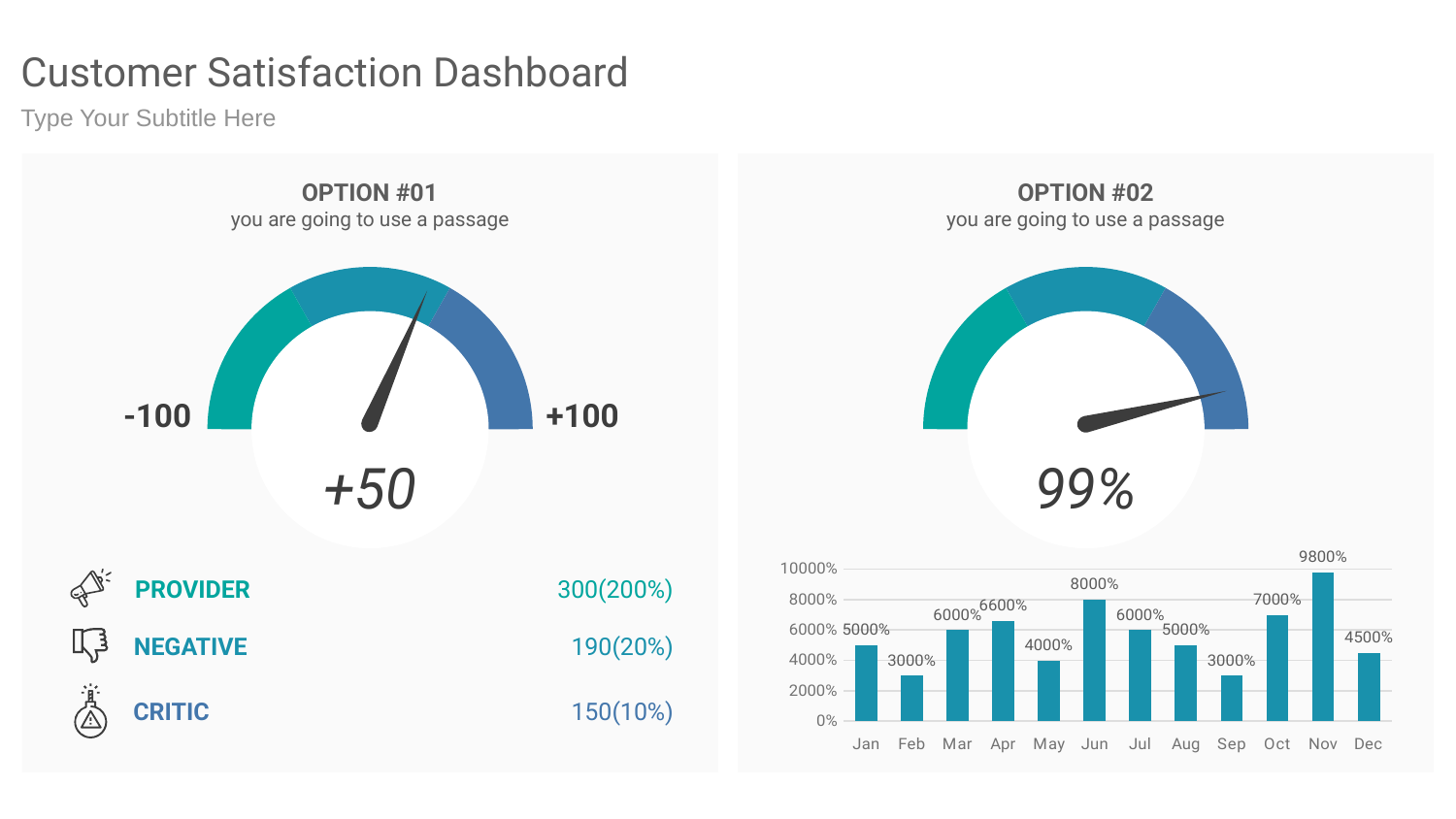

# Customer Satisfaction Dashboard
Type Your Subtitle Here

OPTION #01
you are going to use a passage
OPTION #02
you are going to use a passage

-100
+100
+50
99%

### Chart

| Category | Series 1 | Column1 | Column2 |
|---|---|---|---|
| Jan | 50.0 | None | None |
| Feb | 30.0 | None | None |
| Mar | 60.0 | None | None |
| Apr | 66.0 | None | None |
| May | 40.0 | None | None |
| Jun | 80.0 | None | None |
| Jul | 60.0 | None | None |
| Aug | 50.0 | None | None |
| Sep | 30.0 | None | None |
| Oct | 70.0 | None | None |
| Nov | 98.0 | None | None |
| Dec | 45.0 | None | None |

PROVIDER
300(200%)

NEGATIVE
190(20%)

CRITIC
150(10%)